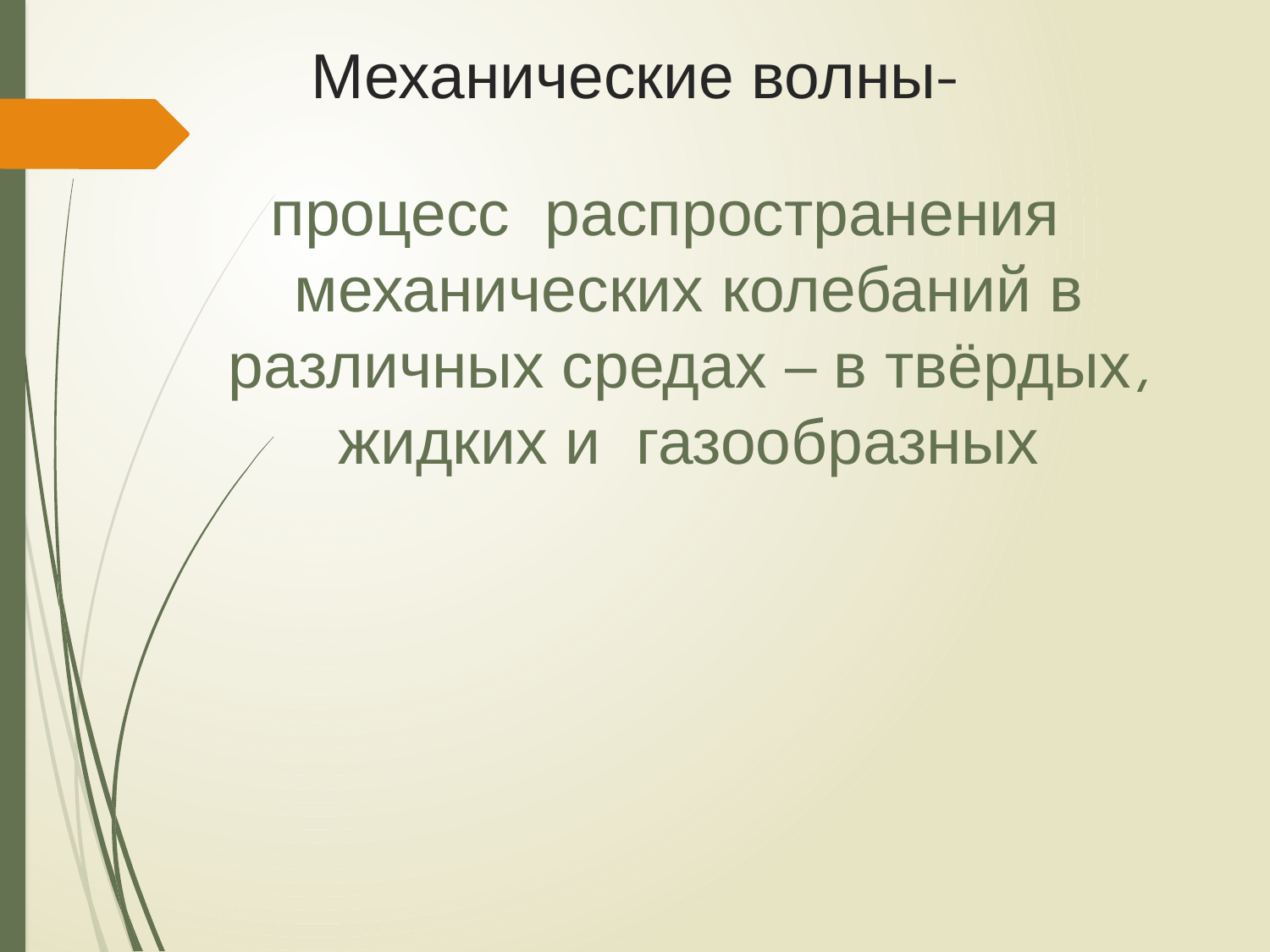

# Механические волны-
процесс  распространения механических колебаний в различных средах – в твёрдых, жидких и  газообразных